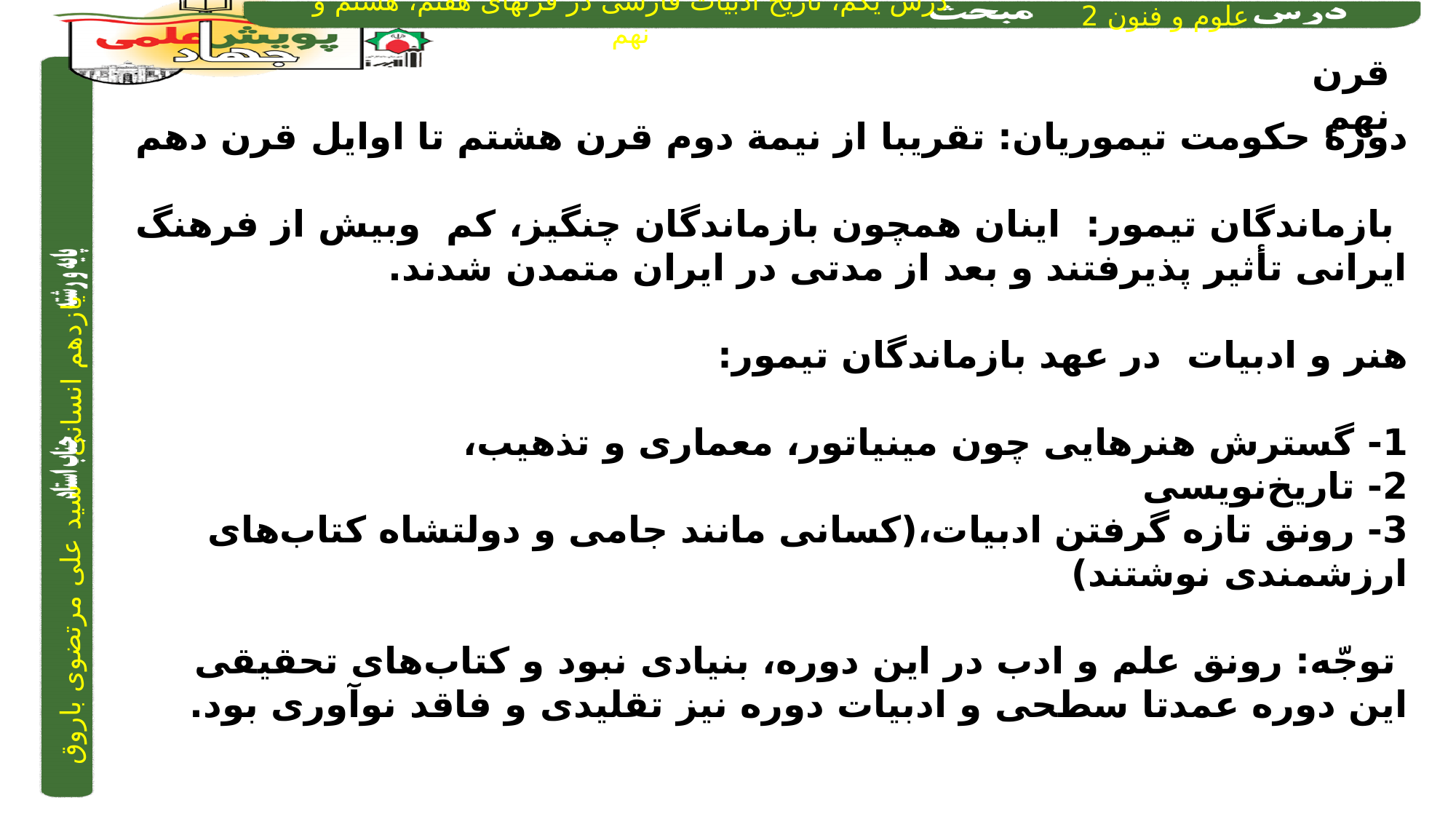

قرن نهم
دورۀ حکومت تیموریان: تقریبا از نیمة دوم قرن هشتم تا اوایل قرن دهم

 بازماندگان تیمور:  اینان همچون بازماندگان چنگیز، کم  وبیش از فرهنگ ایرانی تأثیر پذیرفتند و بعد از مدتی در ایران متمدن شدند.

هنر و ادبیات  در عهد بازماندگان تیمور:

1- گسترش هنرهایی چون مینیاتور، معماری و تذهیب،
2- تاریخ‌نویسی
3- رونق تازه گرفتن ادبیات،(کسانی مانند جامی و دولتشاه کتاب‌های ارزشمندی نوشتند)

 توجّه: رونق علم و ادب در این دوره، بنیادی نبود و کتاب‌های تحقیقی این دوره عمدتا سطحی و ادبیات دوره نیز تقلیدی و فاقد نوآوری بود.